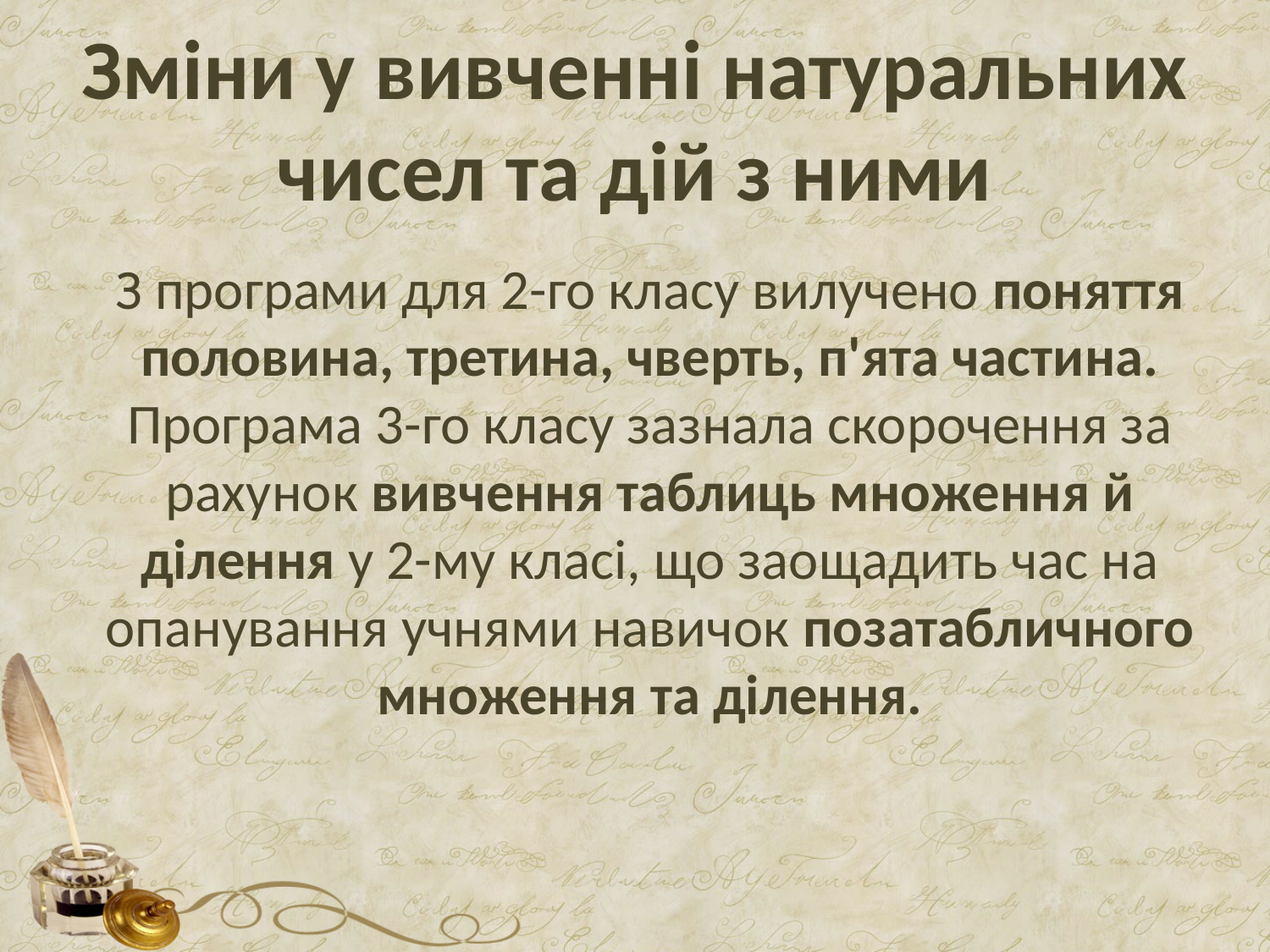

# Зміни у вивченні натуральних чисел та дій з ними
З програми для 2-го класу вилучено поняття половина, третина, чверть, п'ята частина.
Програма 3-го класу зазнала скорочення за рахунок вивчення таблиць множення й ділення у 2-му класі, що заощадить час на опанування учнями навичок позатабличного множення та ділення.